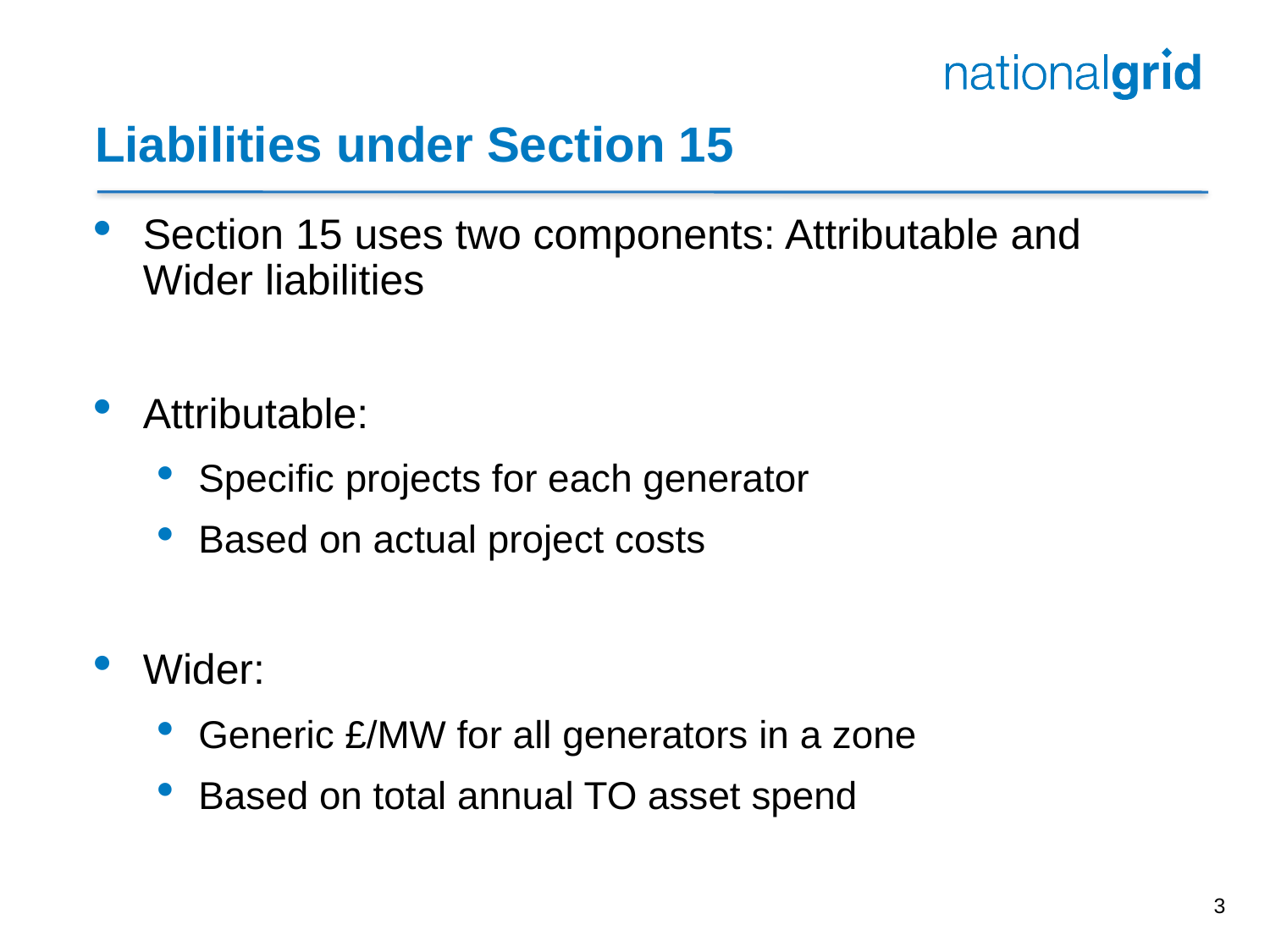

# Liabilities under Section 15
Section 15 uses two components: Attributable and Wider liabilities

Attributable:
Specific projects for each generator
Based on actual project costs

Wider:
Generic £/MW for all generators in a zone
Based on total annual TO asset spend
3